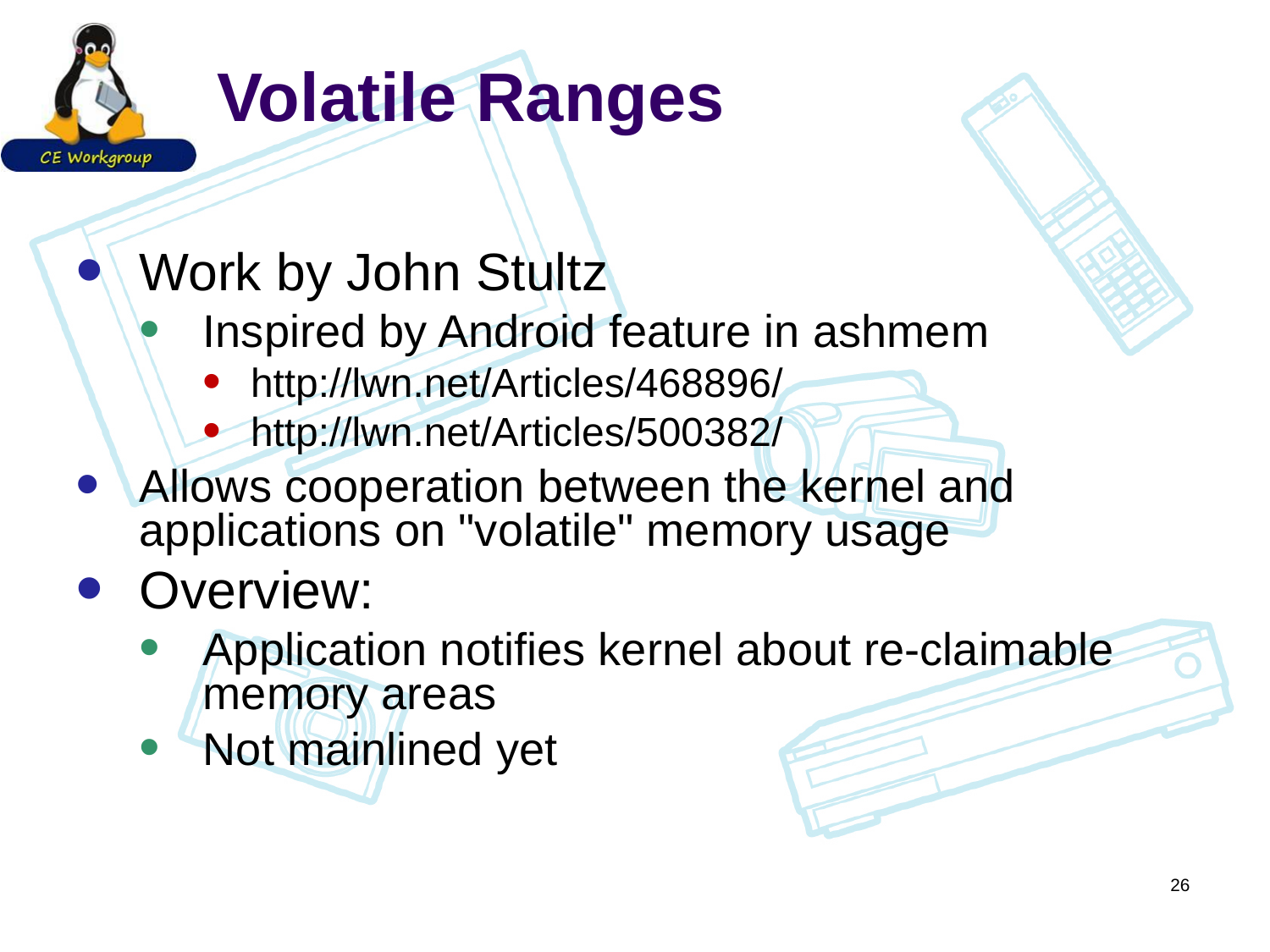

# Volatile Ranges
Work by John Stultz
Inspired by Android feature in ashmem
http://lwn.net/Articles/468896/
http://lwn.net/Articles/500382/
Allows cooperation between the kernel and applications on "volatile" memory usage
Overview:
Application notifies kernel about re-claimable memory areas
Not mainlined yet
26